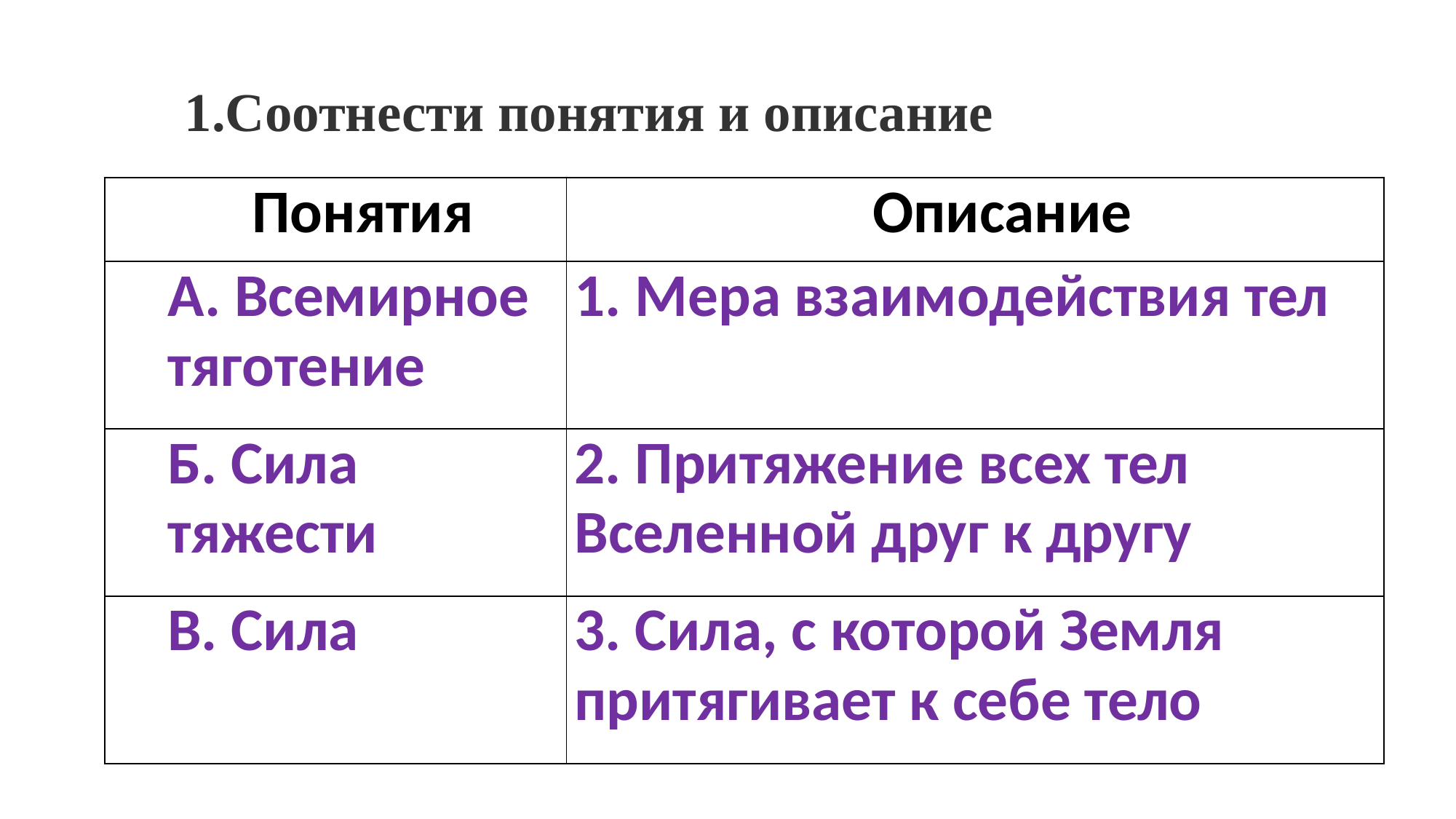

Соотнести понятия и описание
| Понятия | Описание |
| --- | --- |
| А. Всемирное тяготение | 1. Мера взаимодействия тел |
| Б. Сила тяжести | 2. Притяжение всех тел Вселенной друг к другу |
| В. Сила | 3. Сила, с которой Земля притягивает к себе тело |